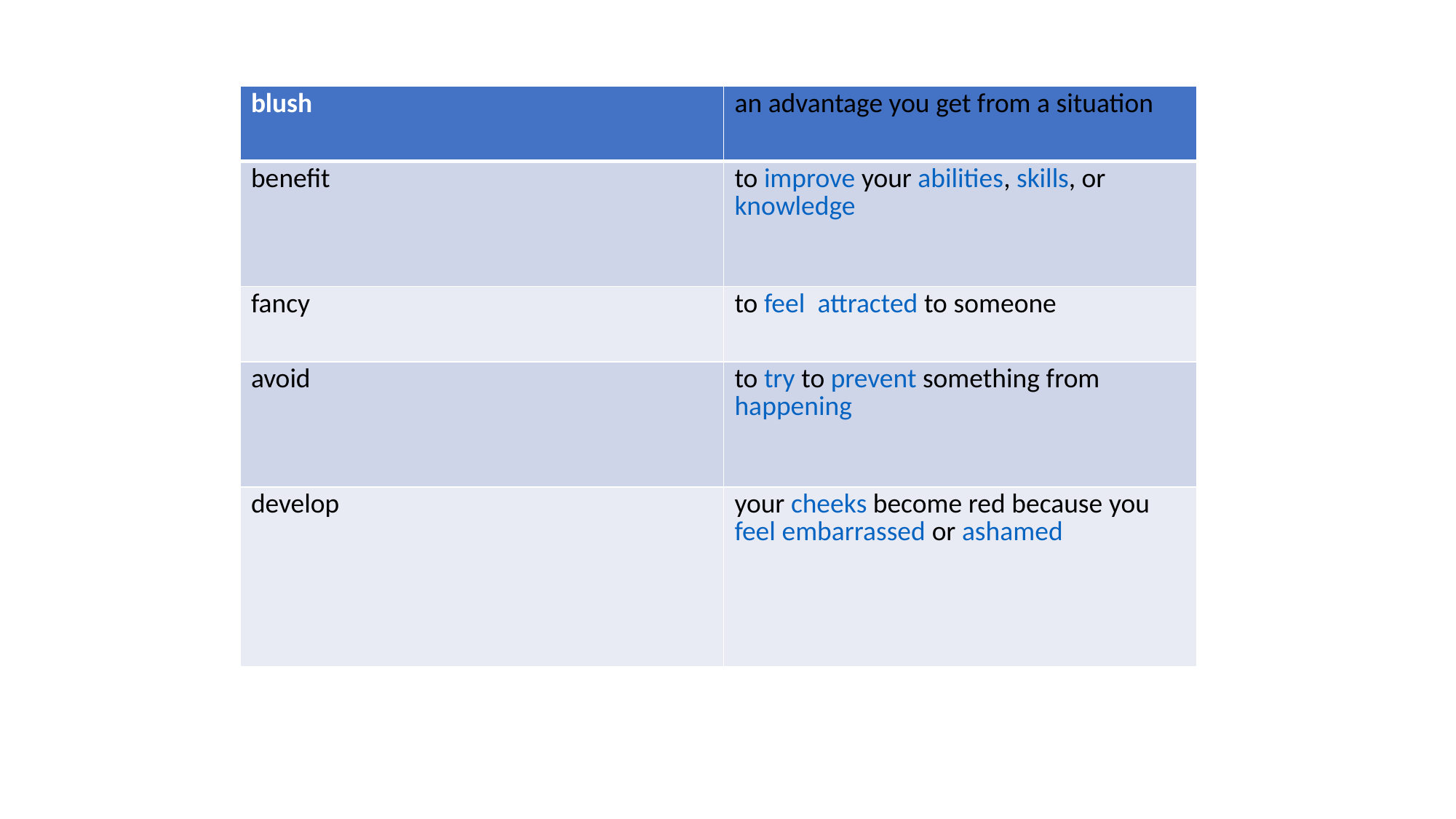

| blush | an advantage you get from a situation |
| --- | --- |
| benefit | to improve your abilities, skills, or knowledge |
| fancy | to feel  attracted to someone |
| avoid | to try to prevent something from happening |
| develop | your cheeks become red because you feel embarrassed or ashamed |